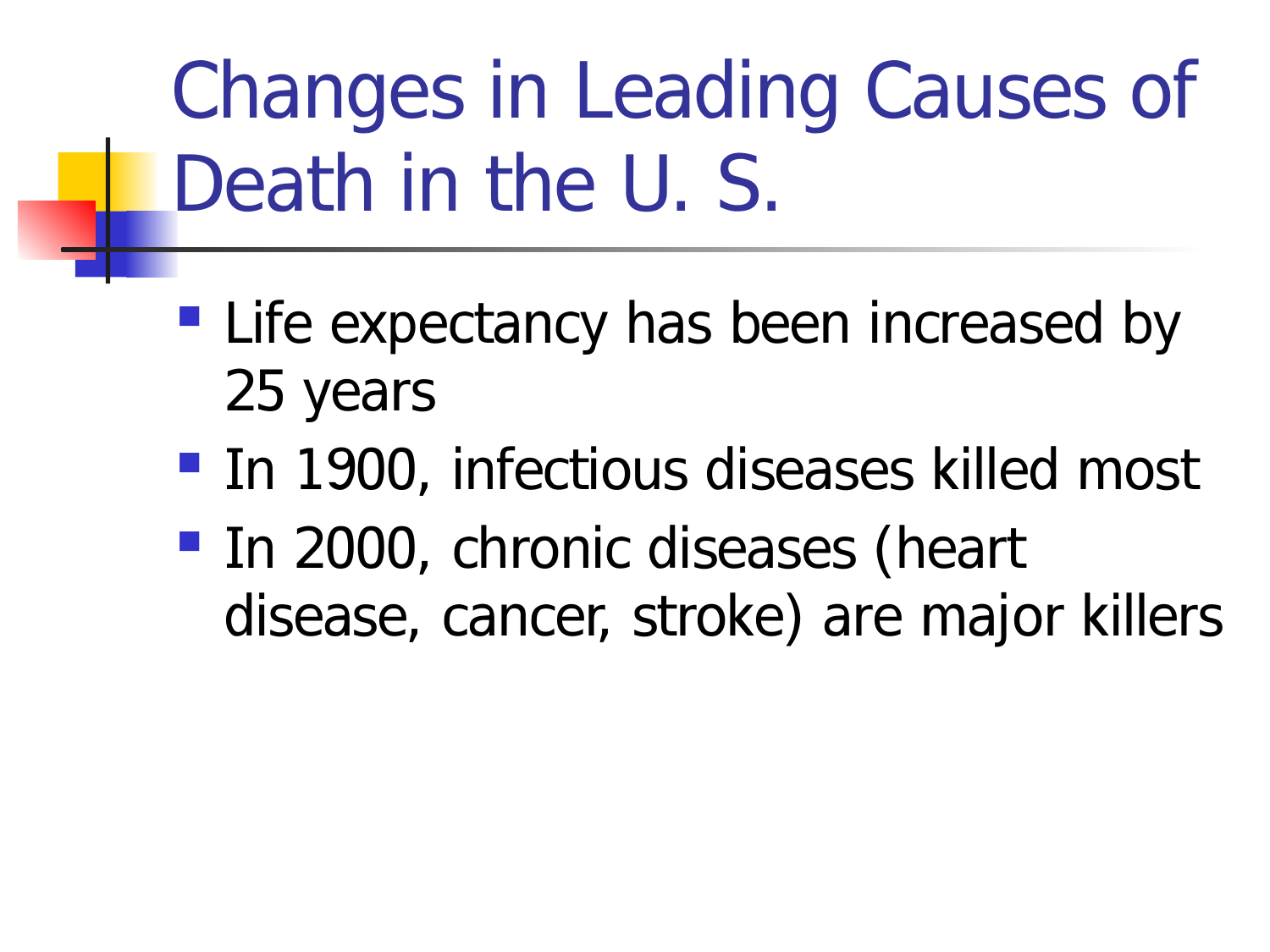

# Changes in Leading Causes of Death in the U. S.
Life expectancy has been increased by 25 years
In 1900, infectious diseases killed most
In 2000, chronic diseases (heart disease, cancer, stroke) are major killers